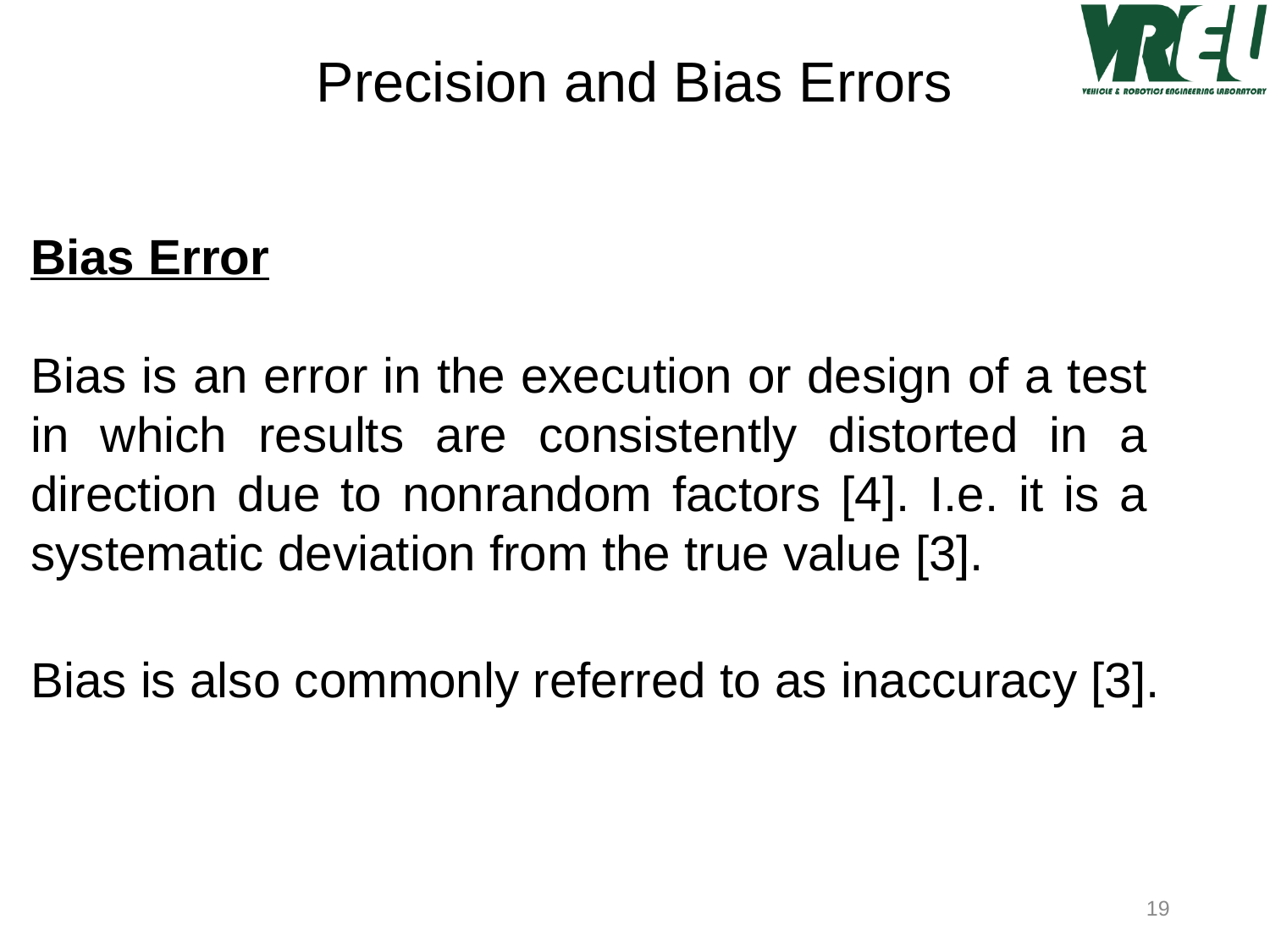

Precision and Bias Errors
Bias Error

Bias is an error in the execution or design of a test in which results are consistently distorted in a direction due to nonrandom factors [4]. I.e. it is a systematic deviation from the true value [3].
Bias is also commonly referred to as inaccuracy [3].
19